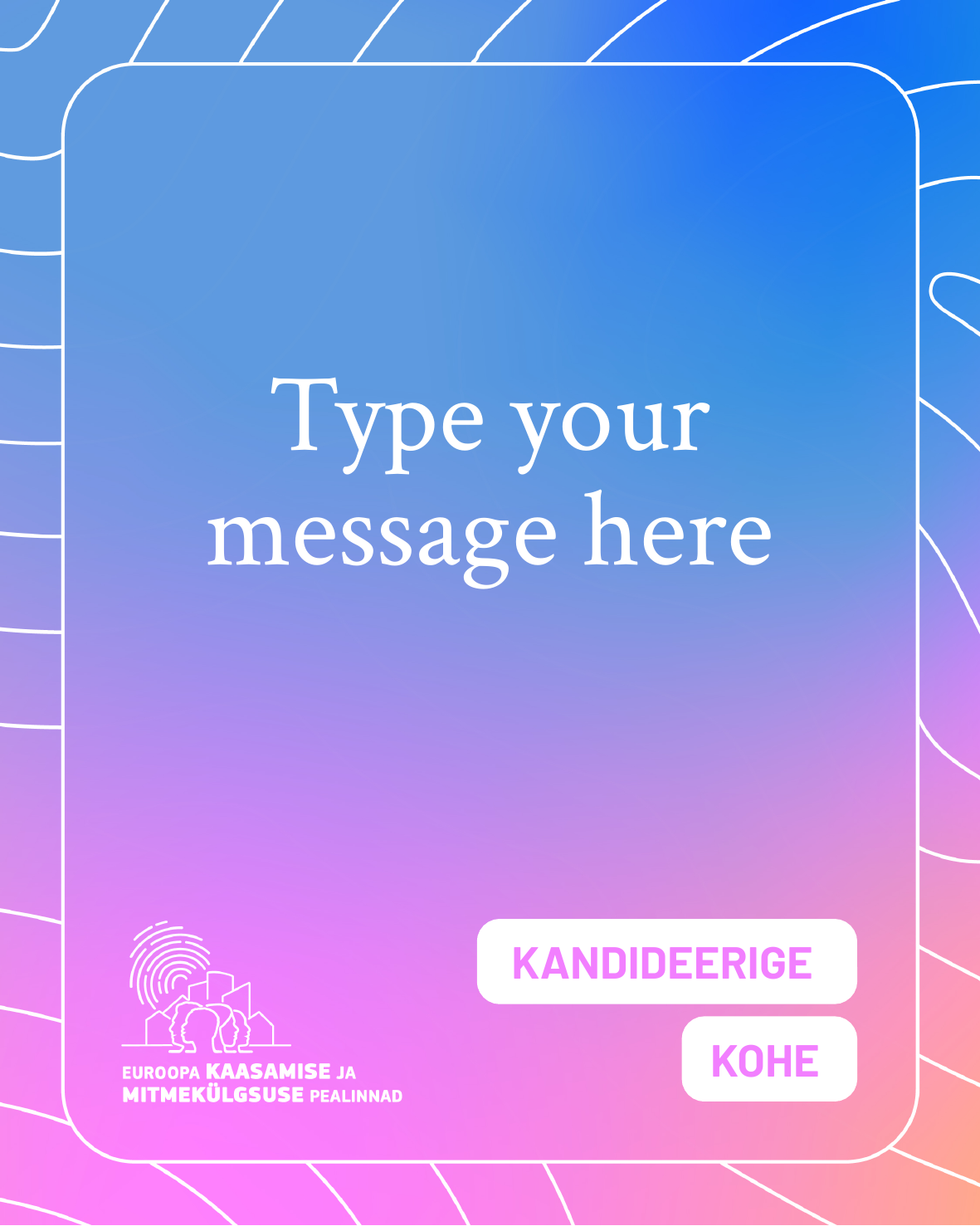

# Type your message here
KANDIDEERIGE
KOHE